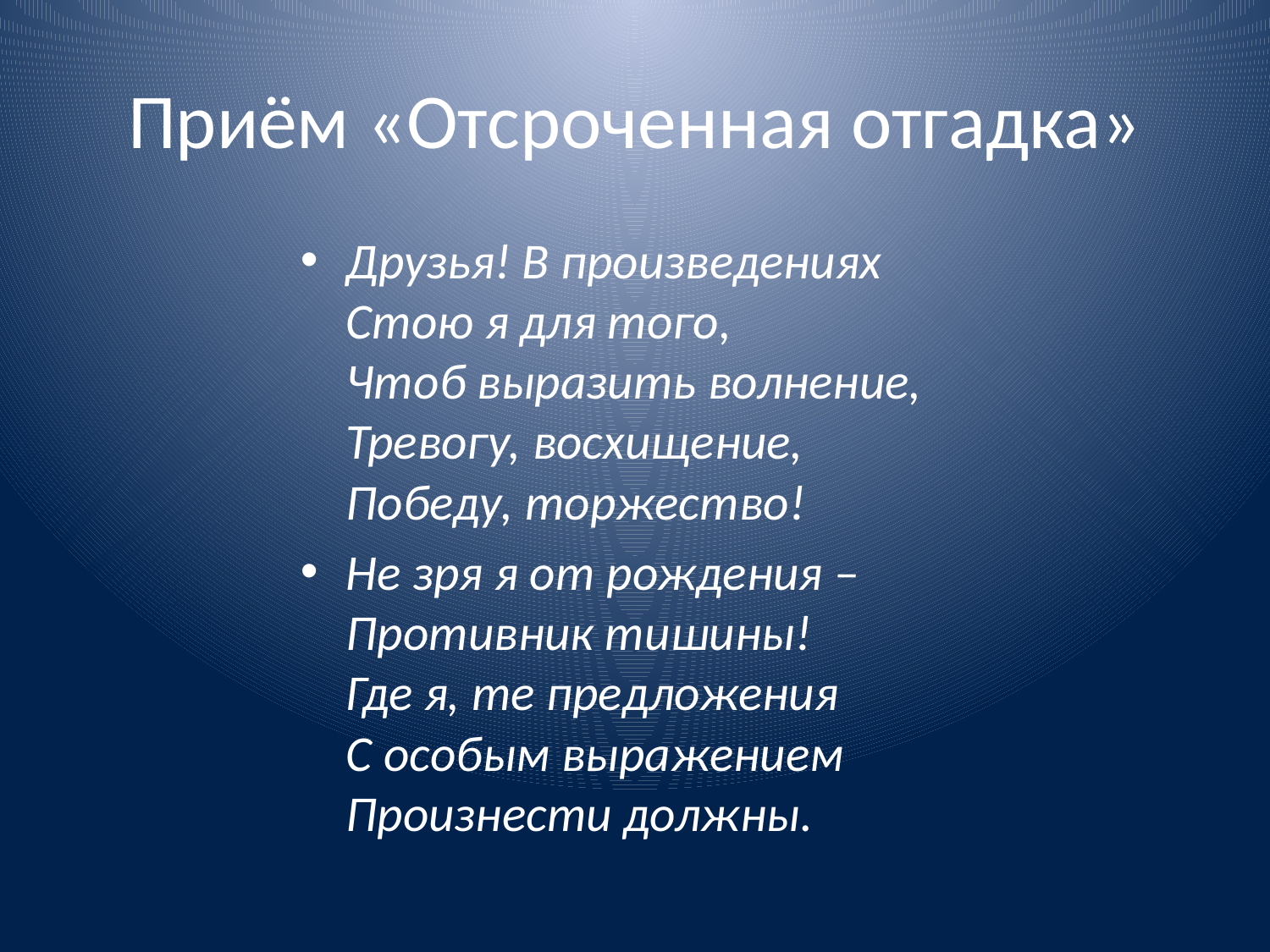

# Приём «Отсроченная отгадка»
Друзья! В произведениях
Стою я для того,
Чтоб выразить волнение,
Тревогу, восхищение,
Победу, торжество!
Не зря я от рождения –
Противник тишины!
Где я, те предложения
С особым выражением
Произнести должны.